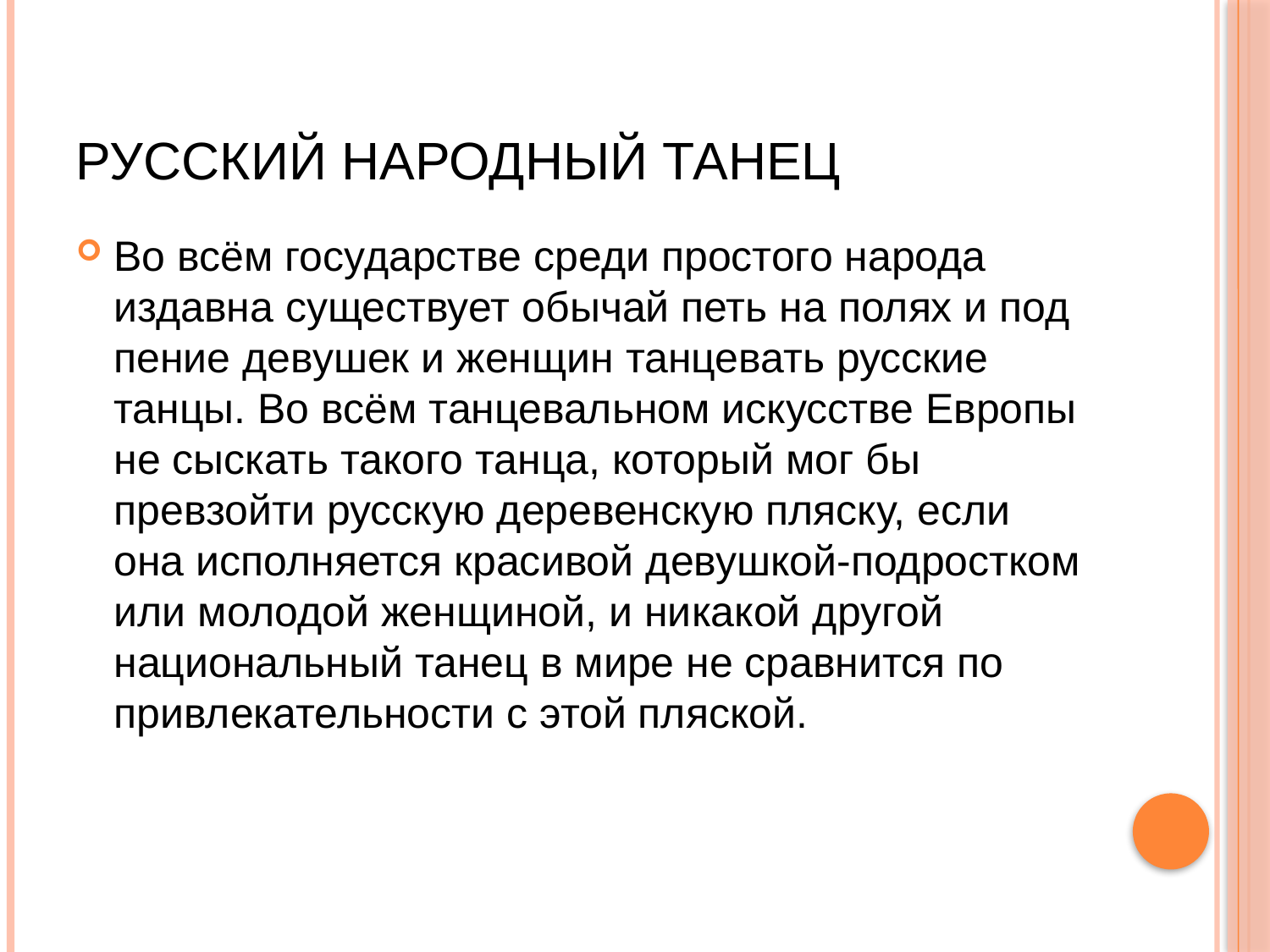

# Русский народный танец
Во всём государстве сре­ди простого народа издавна существует обычай петь на полях и под пение девушек и женщин танцевать русские танцы. Во всём танцевальном искусстве Европы не сыскать такого танца, который мог бы превзойти русскую деревенскую пля­ску, если она исполняется красивой девушкой-подростком или молодой женщиной, и никакой другой национальный та­нец в мире не сравнится по привлекательности с этой пля­ской.